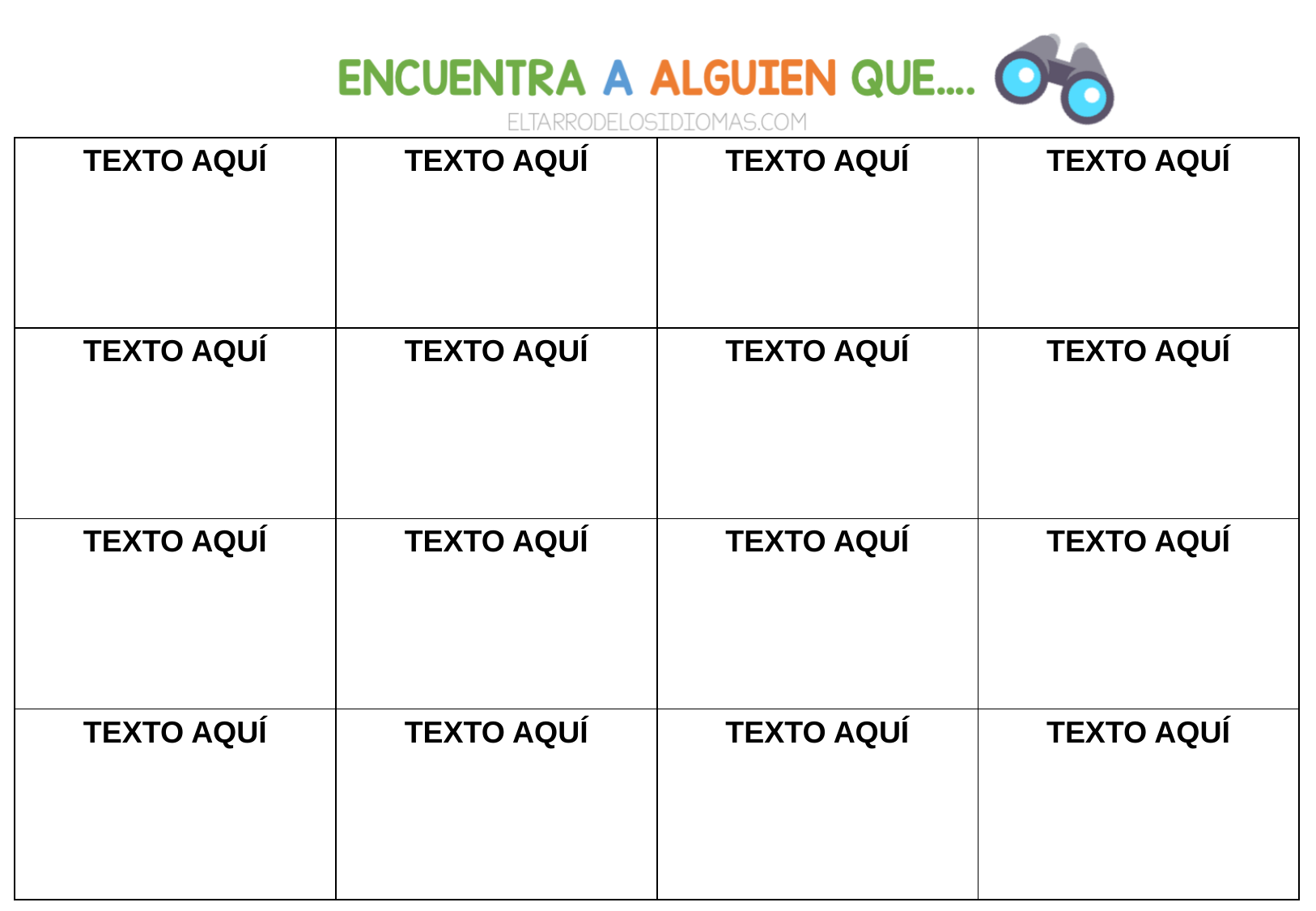

| TEXTO AQUÍ | TEXTO AQUÍ | TEXTO AQUÍ | TEXTO AQUÍ |
| --- | --- | --- | --- |
| TEXTO AQUÍ | TEXTO AQUÍ | TEXTO AQUÍ | TEXTO AQUÍ |
| TEXTO AQUÍ | TEXTO AQUÍ | TEXTO AQUÍ | TEXTO AQUÍ |
| TEXTO AQUÍ | TEXTO AQUÍ | TEXTO AQUÍ | TEXTO AQUÍ |